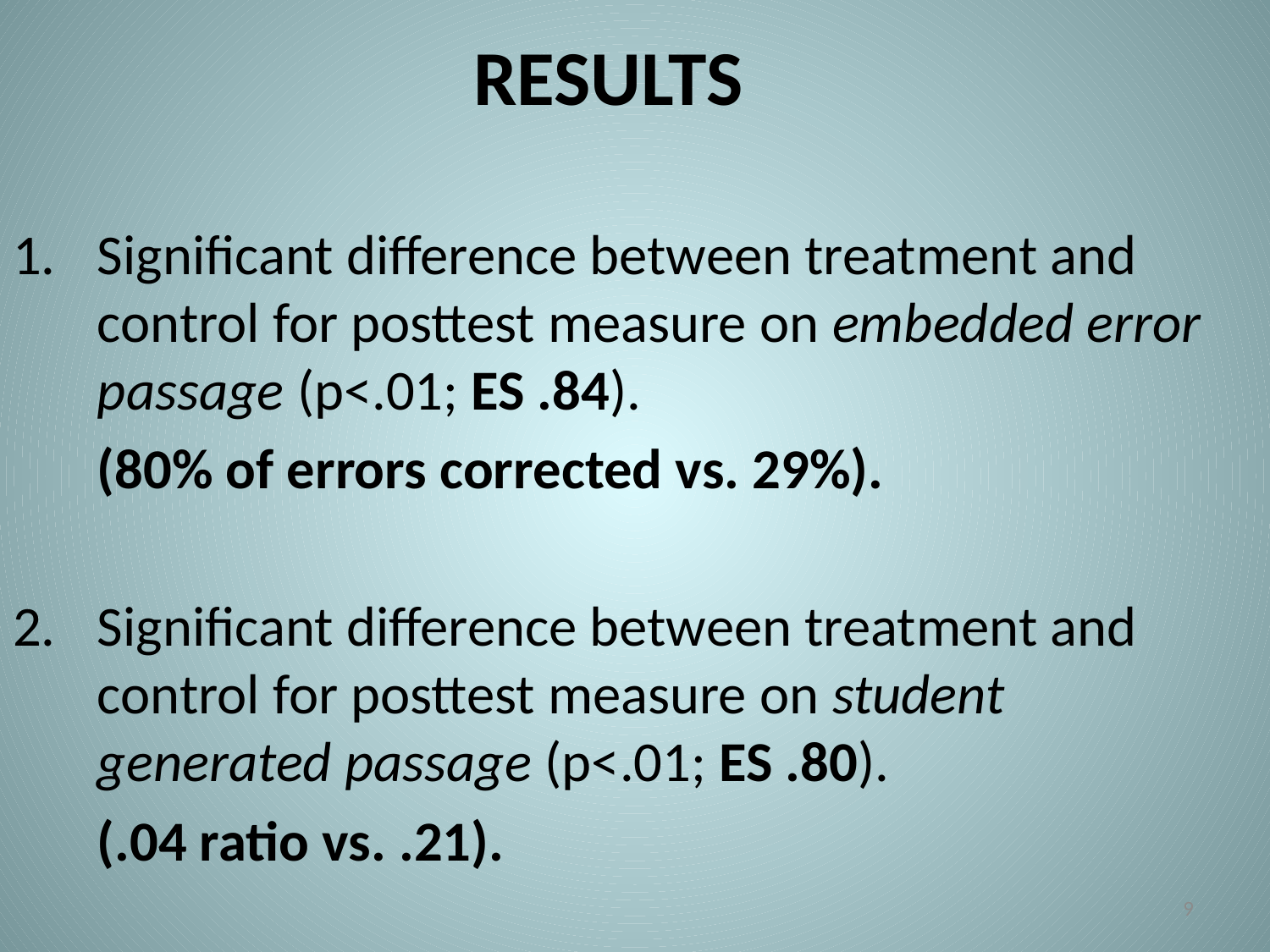

# RESULTS
Significant difference between treatment and control for posttest measure on embedded error passage (p<.01; ES .84).
	(80% of errors corrected vs. 29%).

2.	Significant difference between treatment and control for posttest measure on student generated passage (p<.01; ES .80).
	(.04 ratio vs. .21).
9